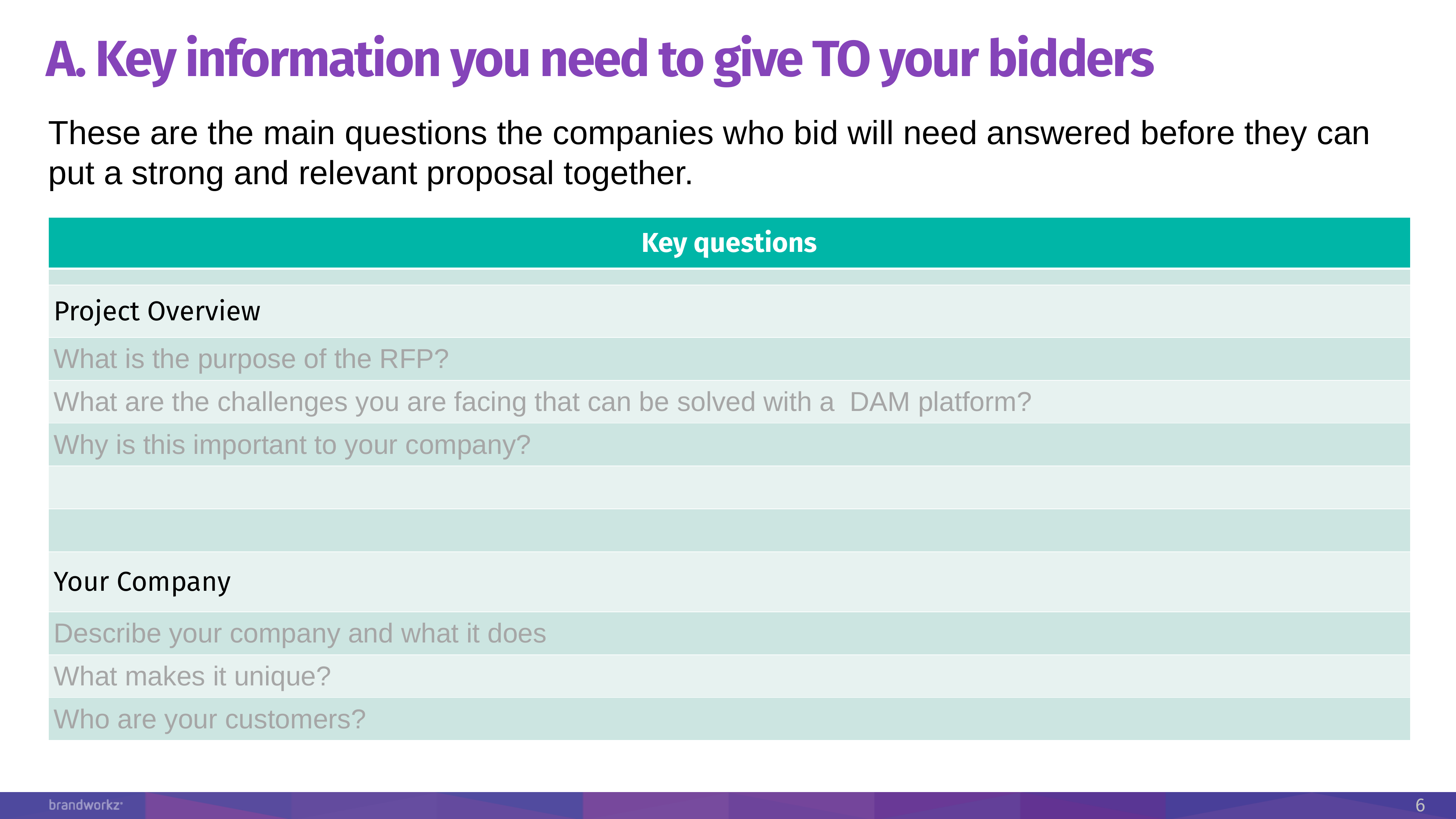

# A. Key information you need to give TO your bidders
These are the main questions the companies who bid will need answered before they can put a strong and relevant proposal together.
| Key questions |
| --- |
|  |
| Project Overview |
| What is the purpose of the RFP? |
| What are the challenges you are facing that can be solved with a DAM platform? |
| Why is this important to your company? |
|  |
|  |
| Your Company |
| Describe your company and what it does |
| What makes it unique? |
| Who are your customers? |